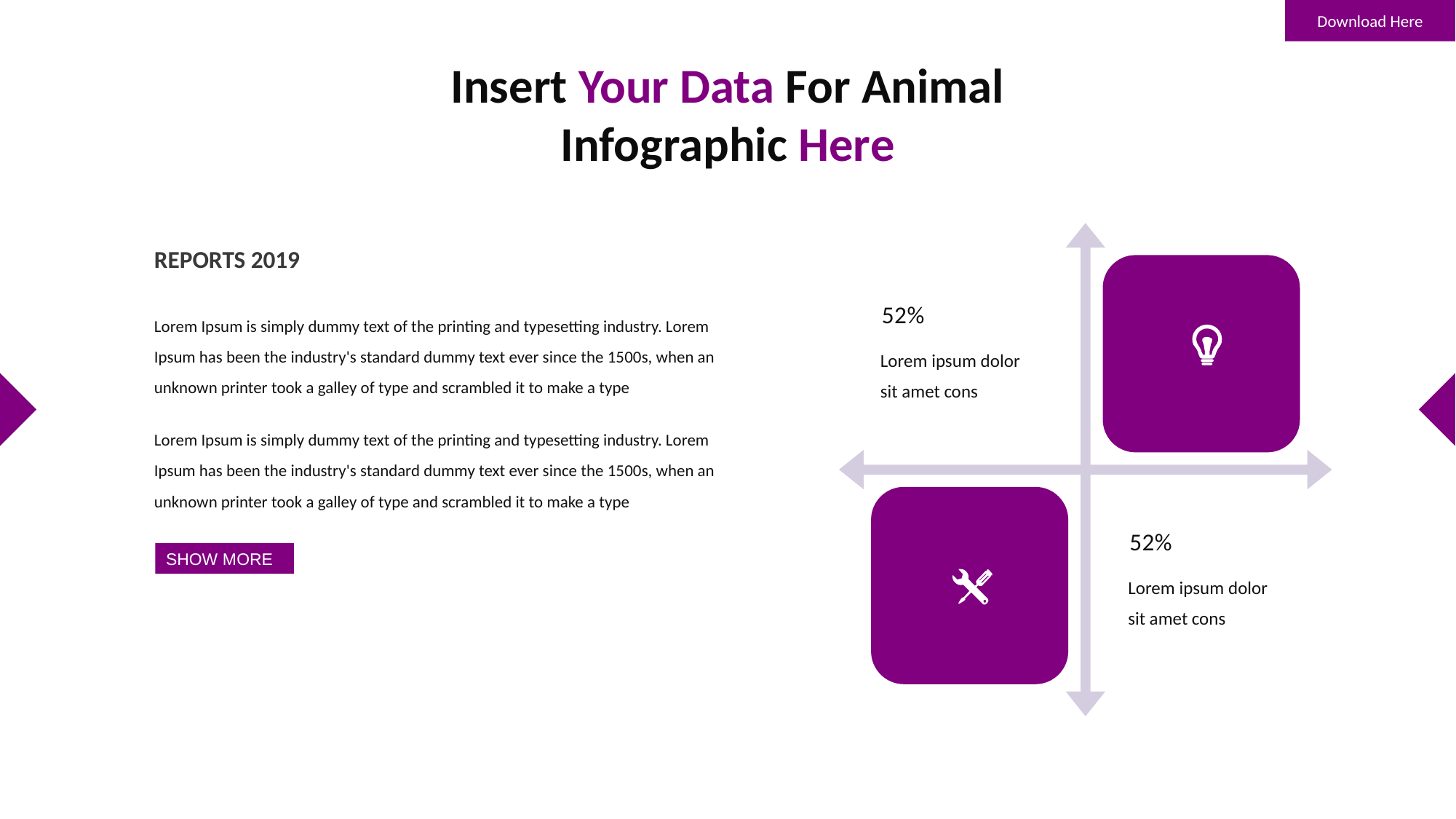

Download Here
Insert Your Data For Animal Infographic Here

REPORTS 2019

52%
Lorem Ipsum is simply dummy text of the printing and typesetting industry. Lorem Ipsum has been the industry's standard dummy text ever since the 1500s, when an unknown printer took a galley of type and scrambled it to make a type

Lorem ipsum dolor sit amet cons

Lorem Ipsum is simply dummy text of the printing and typesetting industry. Lorem Ipsum has been the industry's standard dummy text ever since the 1500s, when an unknown printer took a galley of type and scrambled it to make a type

52%
SHOW MORE
Lorem ipsum dolor sit amet cons